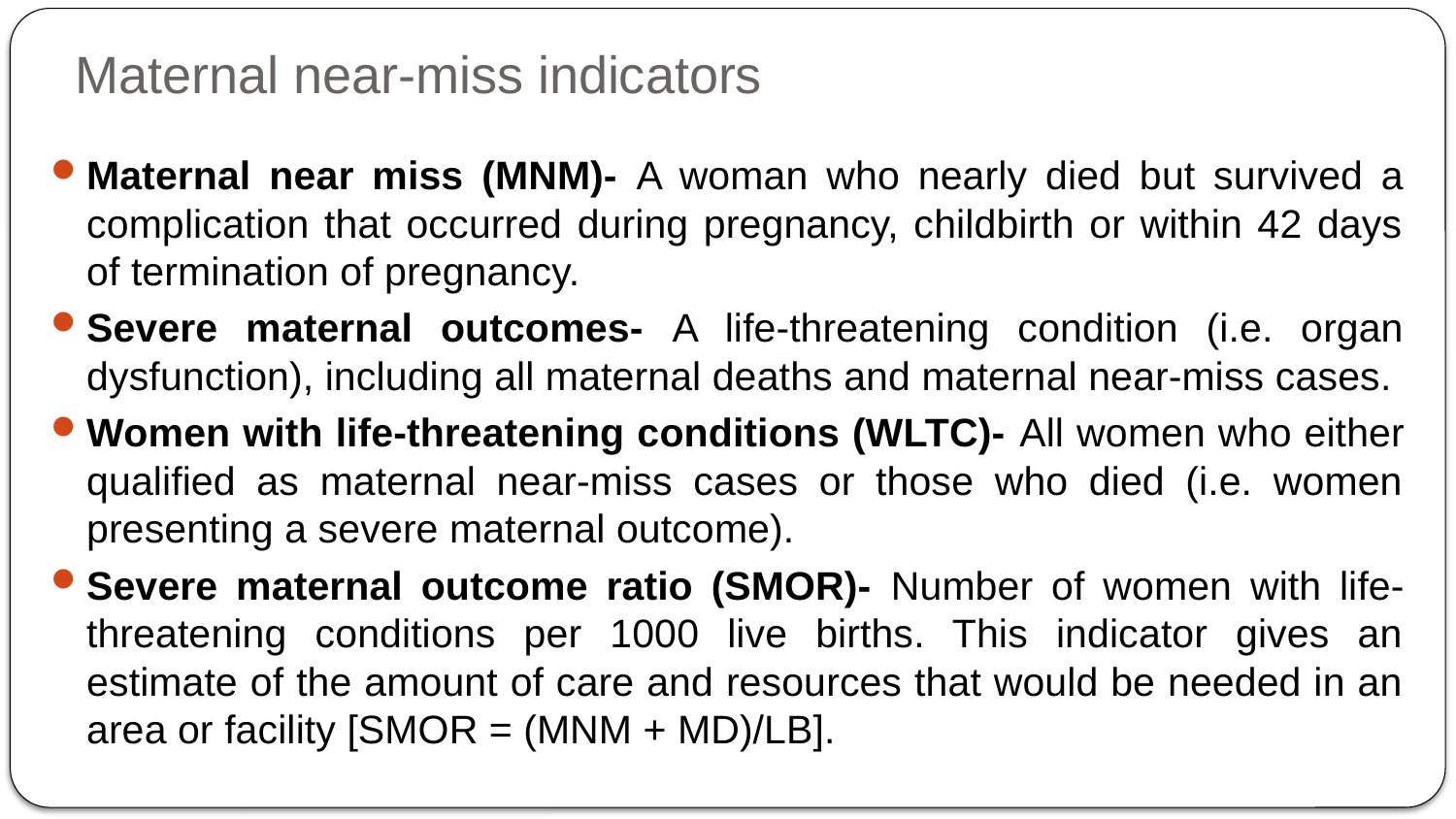

# Maternal near-miss indicators
Maternal near miss (MNM)- A woman who nearly died but survived a complication that occurred during pregnancy, childbirth or within 42 days of termination of pregnancy.
Severe maternal outcomes- A life-threatening condition (i.e. organ dysfunction), including all maternal deaths and maternal near-miss cases.
Women with life-threatening conditions (WLTC)- All women who either qualified as maternal near-miss cases or those who died (i.e. women presenting a severe maternal outcome).
Severe maternal outcome ratio (SMOR)- Number of women with life-threatening conditions per 1000 live births. This indicator gives an estimate of the amount of care and resources that would be needed in an area or facility [SMOR = (MNM + MD)/LB].